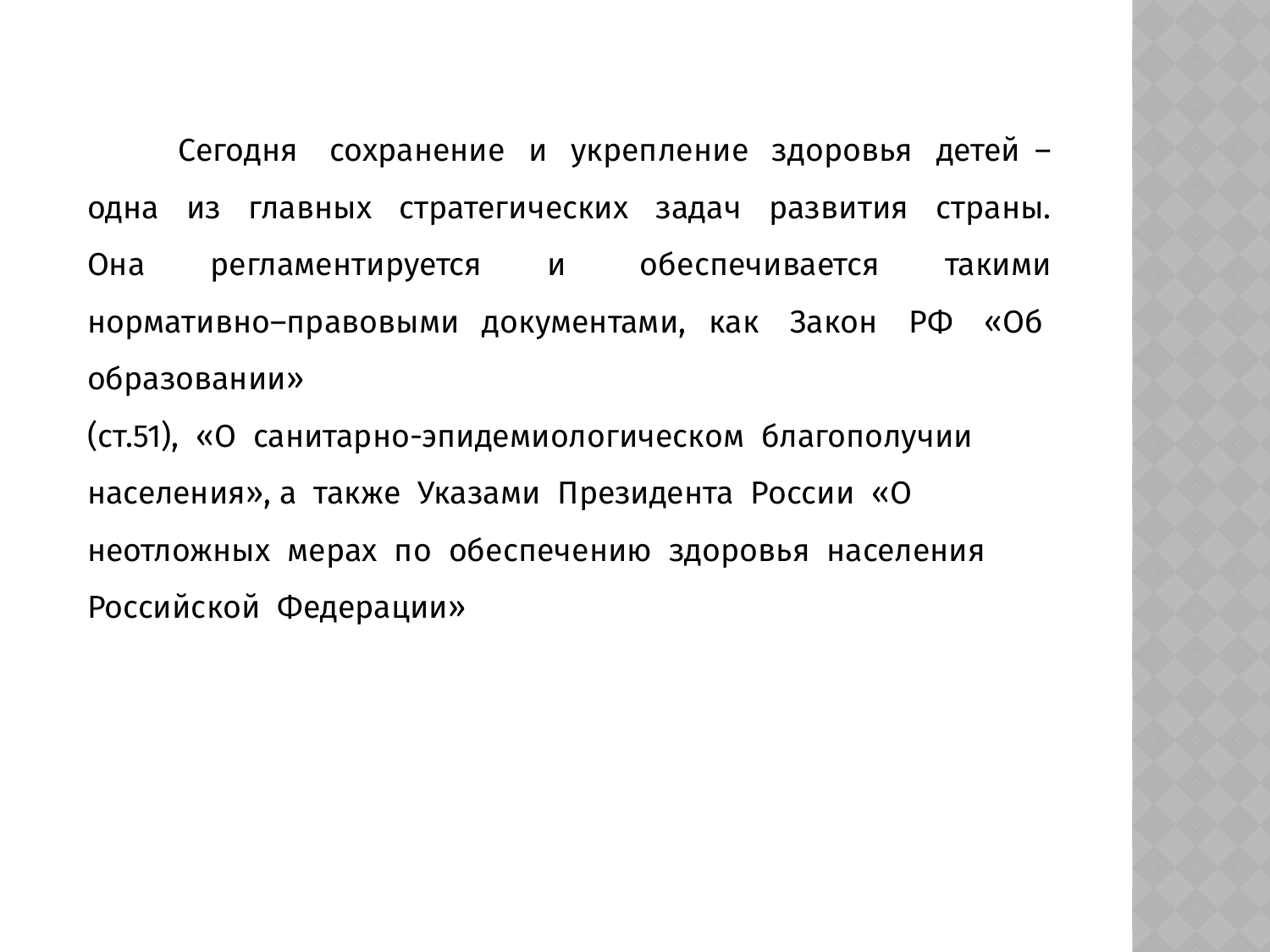

Сегодня   сохранение  и  укрепление  здоровья  детей – одна  из  главных  стратегических  задач  развития  страны. Она  регламентируется  и   обеспечивается  такими нормативно–правовыми документами, как  Закон  РФ  «Об  образовании»
(ст.51),  «О  санитарно-эпидемиологическом  благополучии
населения», а  также  Указами  Президента  России  «О
неотложных  мерах  по  обеспечению  здоровья  населения
Российской  Федерации»